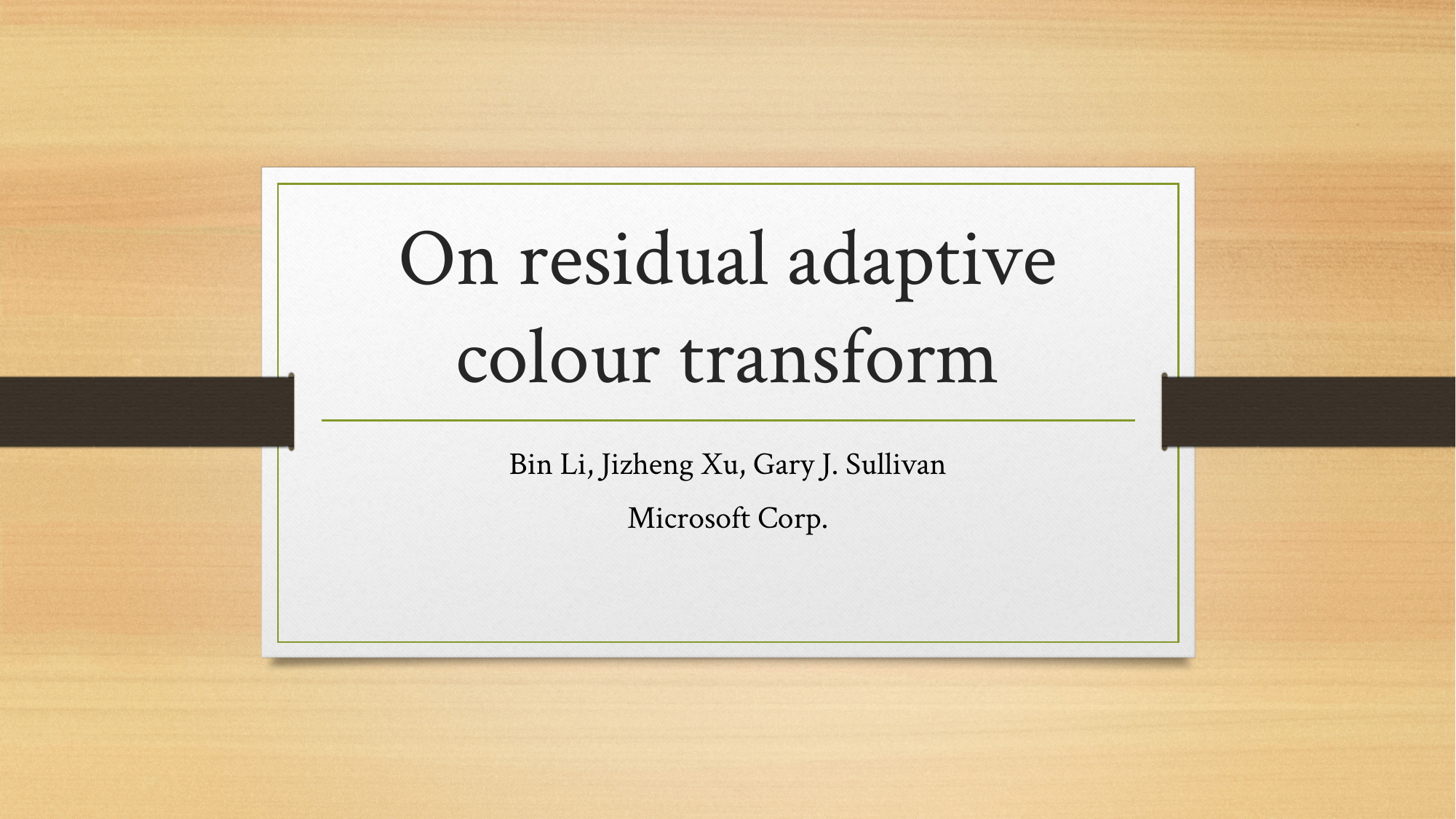

# On residual adaptive colour transform
Bin Li, Jizheng Xu, Gary J. Sullivan
Microsoft Corp.